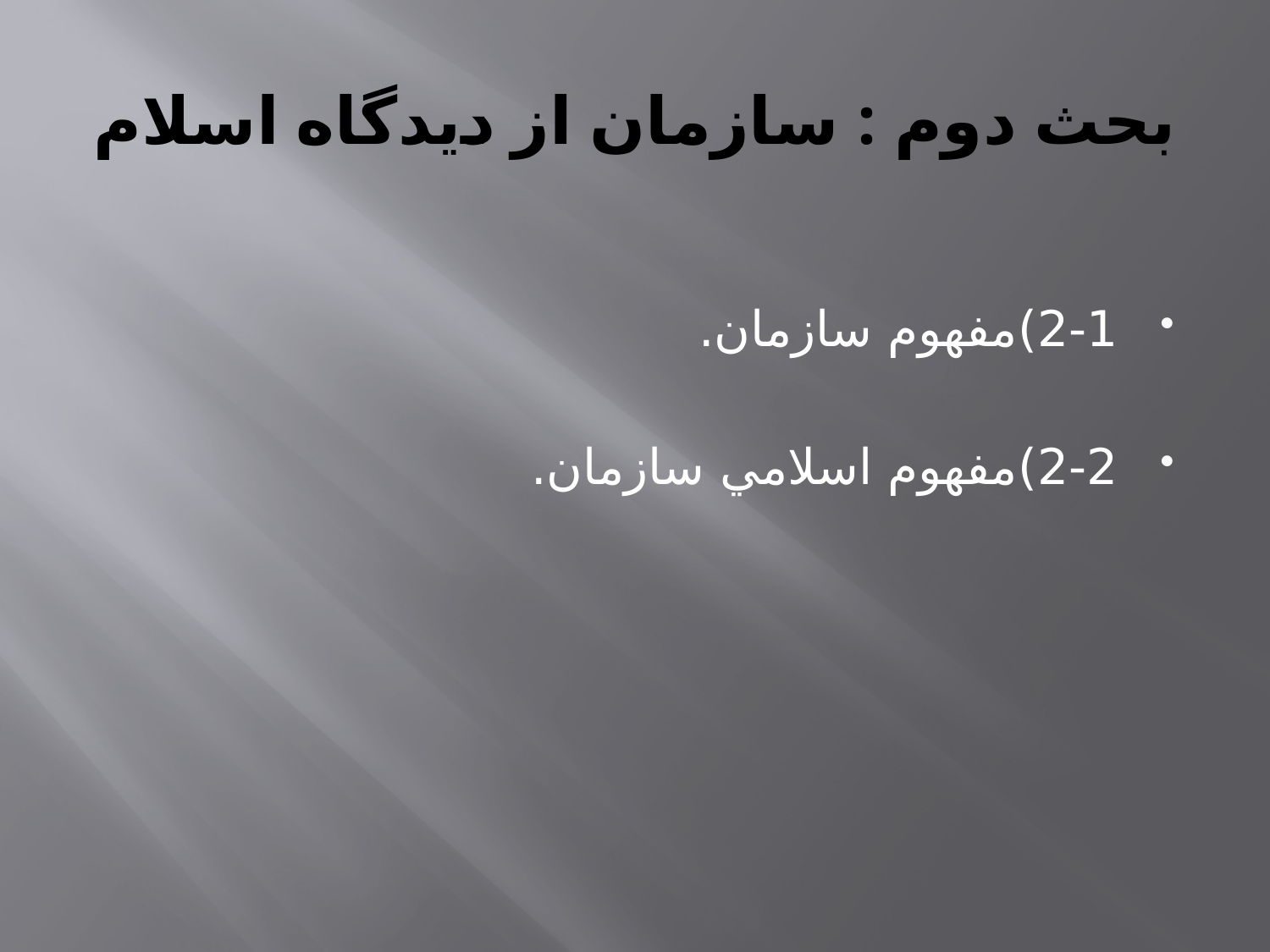

# بحث دوم : سازمان از ديدگاه اسلام

2-1)مفهوم سازمان.

2-2)مفهوم اسلامي سازمان.